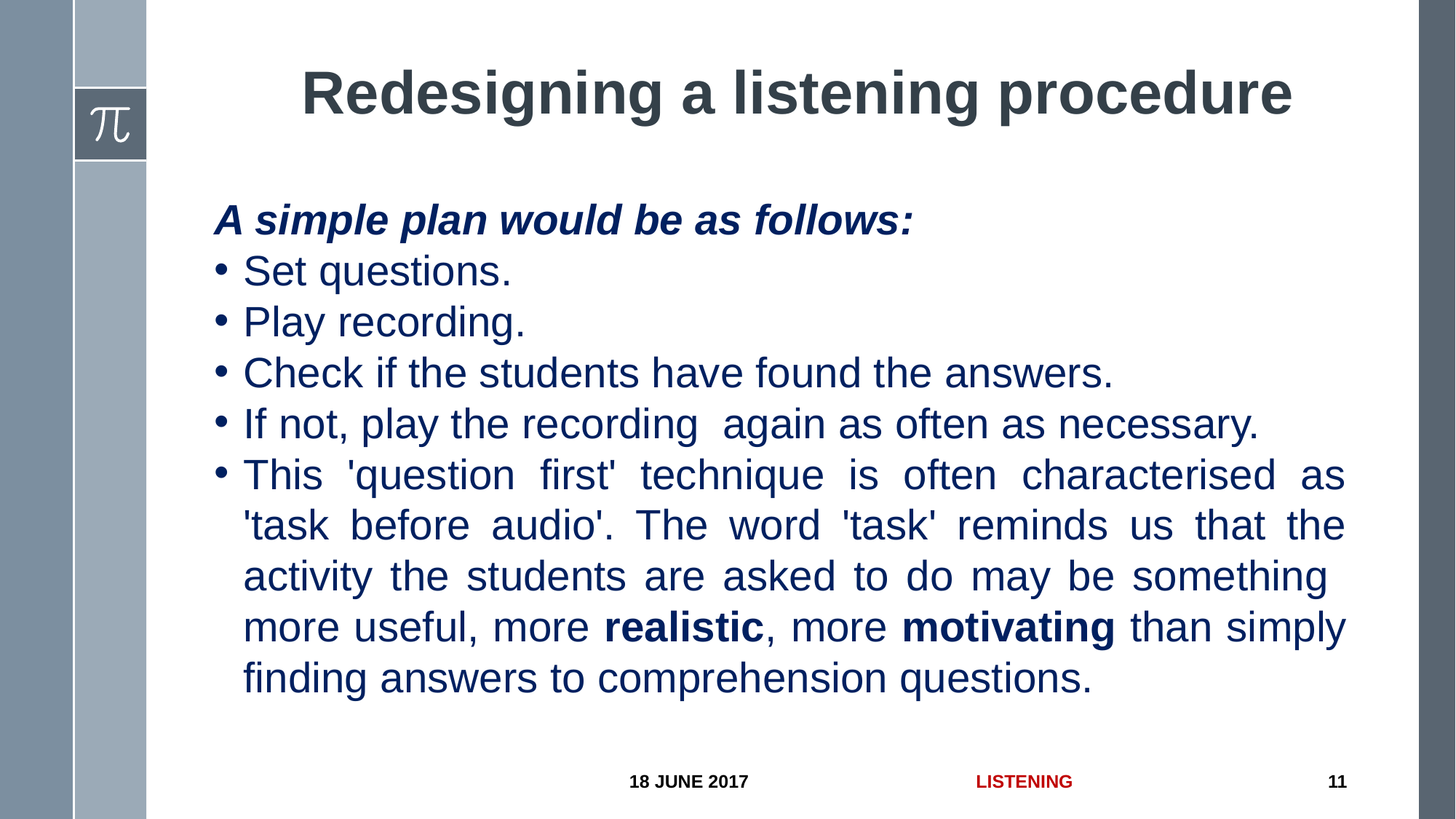

# Redesigning a listening procedure
A simple plan would be as follows:
Set questions.
Play recording.
Check if the students have found the answers.
If not, play the recording  again as often as necessary.
This 'question first' technique is often characterised as 'task before audio'. The word 'task' reminds us that the activity the students are asked to do may be something  more useful, more realistic, more motivating than simply finding answers to comprehension questions.
18 June 2017
Listening
11